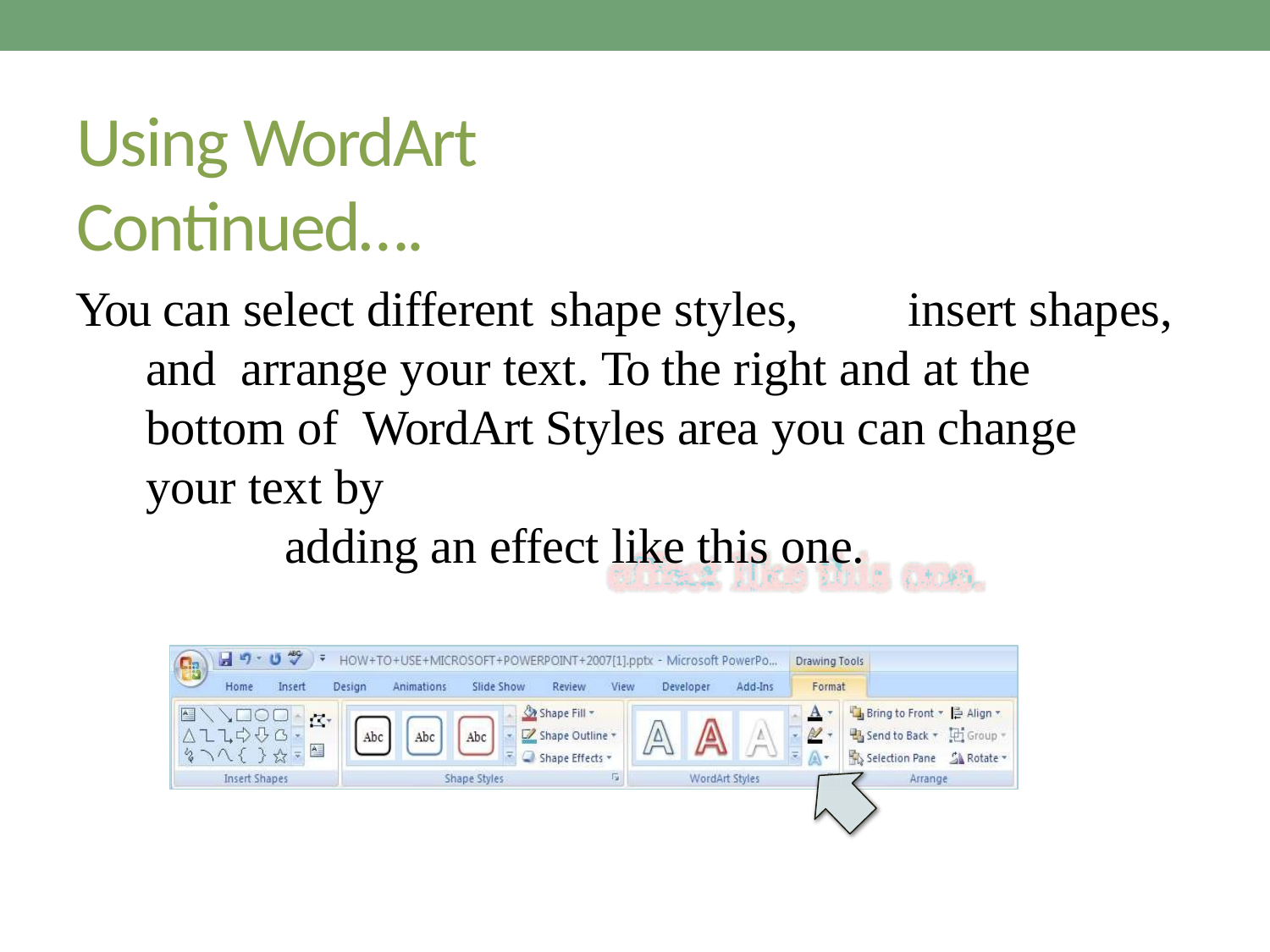

# Using WordArt Continued….
You can select different shape styles,	insert shapes, and  arrange your text. To the right and at the bottom of  WordArt Styles area you can change your text by
adding an effect like this one.